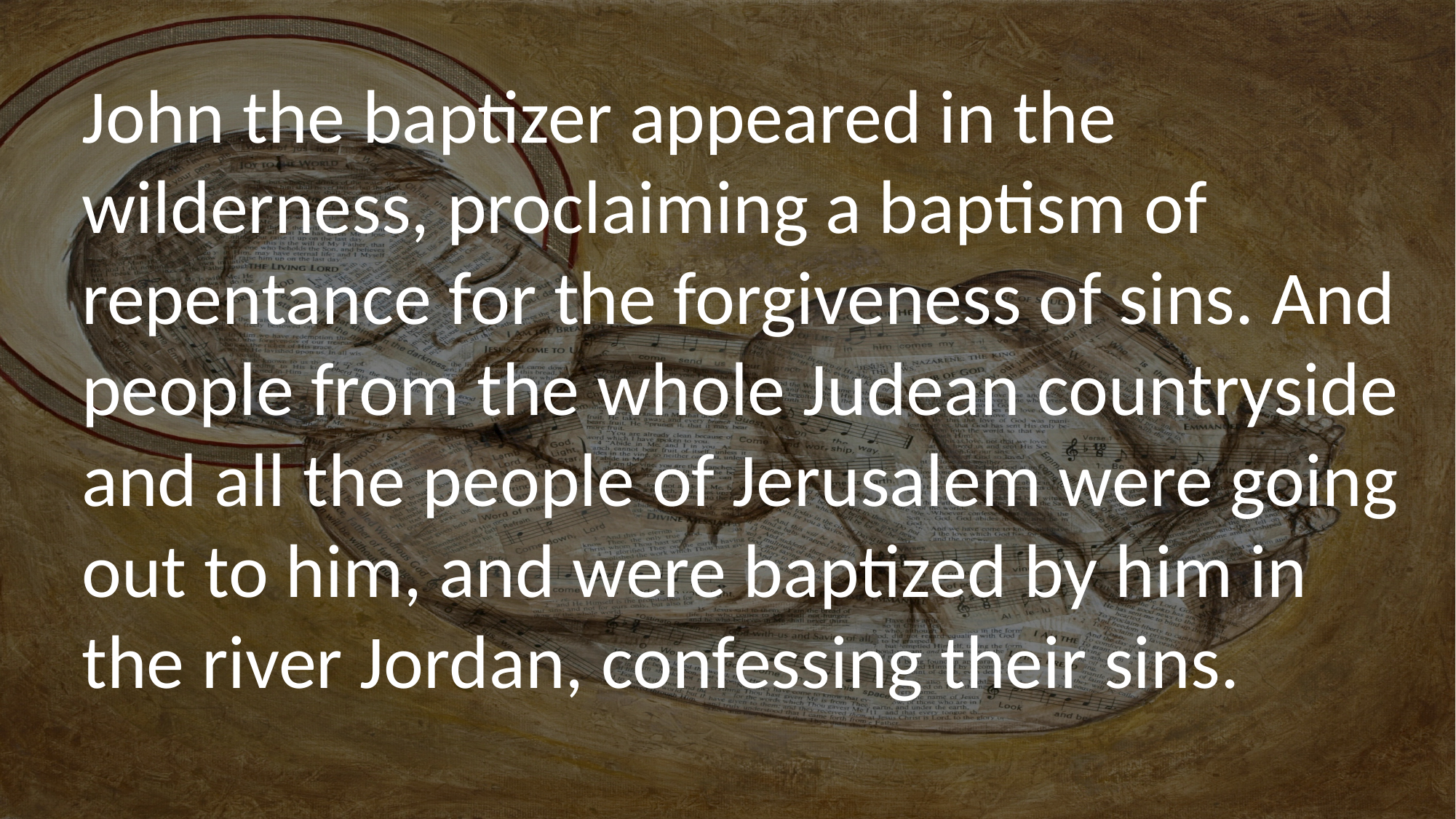

John the baptizer appeared in the wilderness, proclaiming a baptism of repentance for the forgiveness of sins. And people from the whole Judean countryside and all the people of Jerusalem were going out to him, and were baptized by him in the river Jordan, confessing their sins.